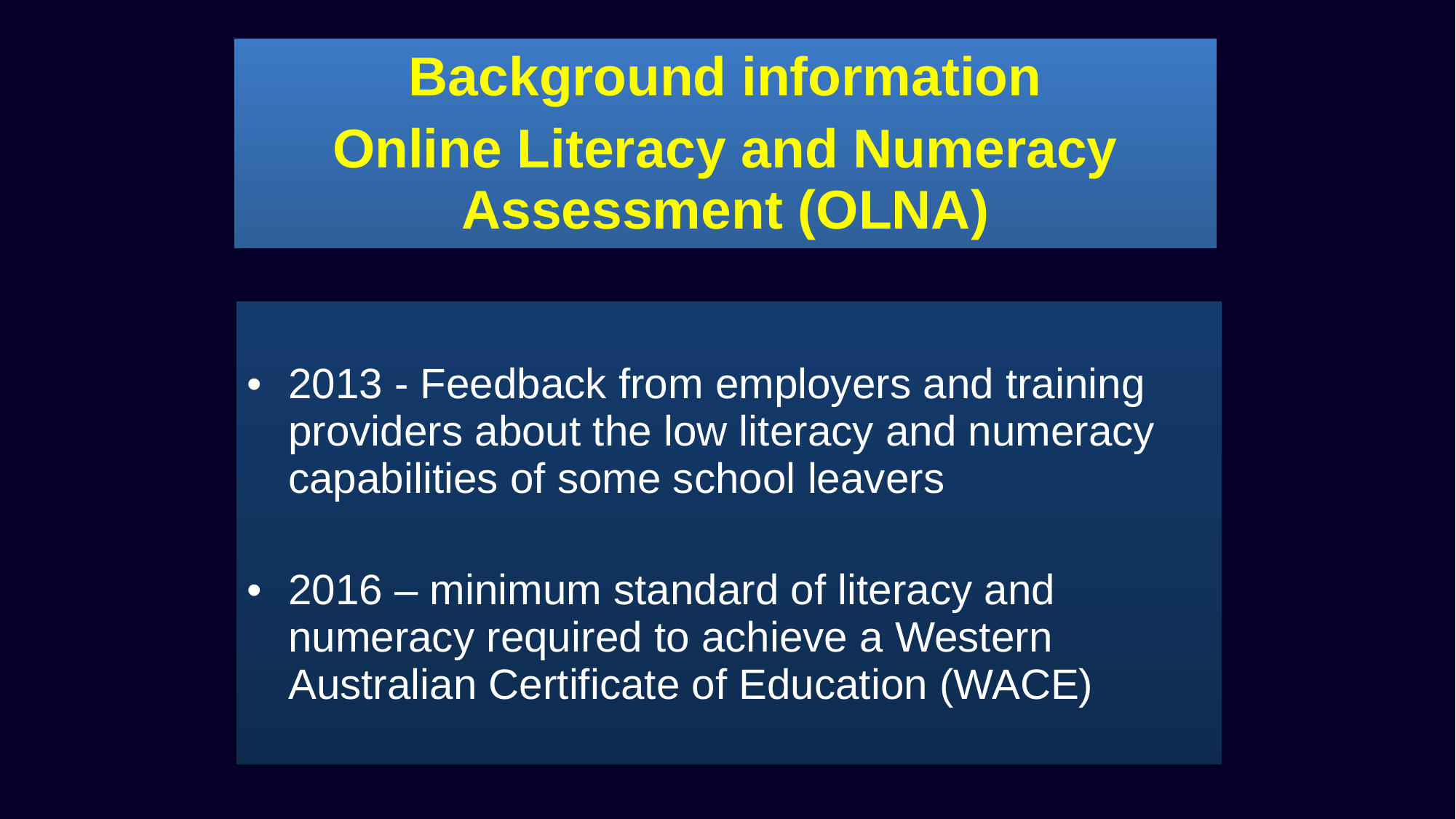

Background information
Online Literacy and Numeracy Assessment (OLNA)

2013 - Feedback from employers and training providers about the low literacy and numeracy capabilities of some school leavers

2016 – minimum standard of literacy and numeracy required to achieve a Western Australian Certificate of Education (WACE)